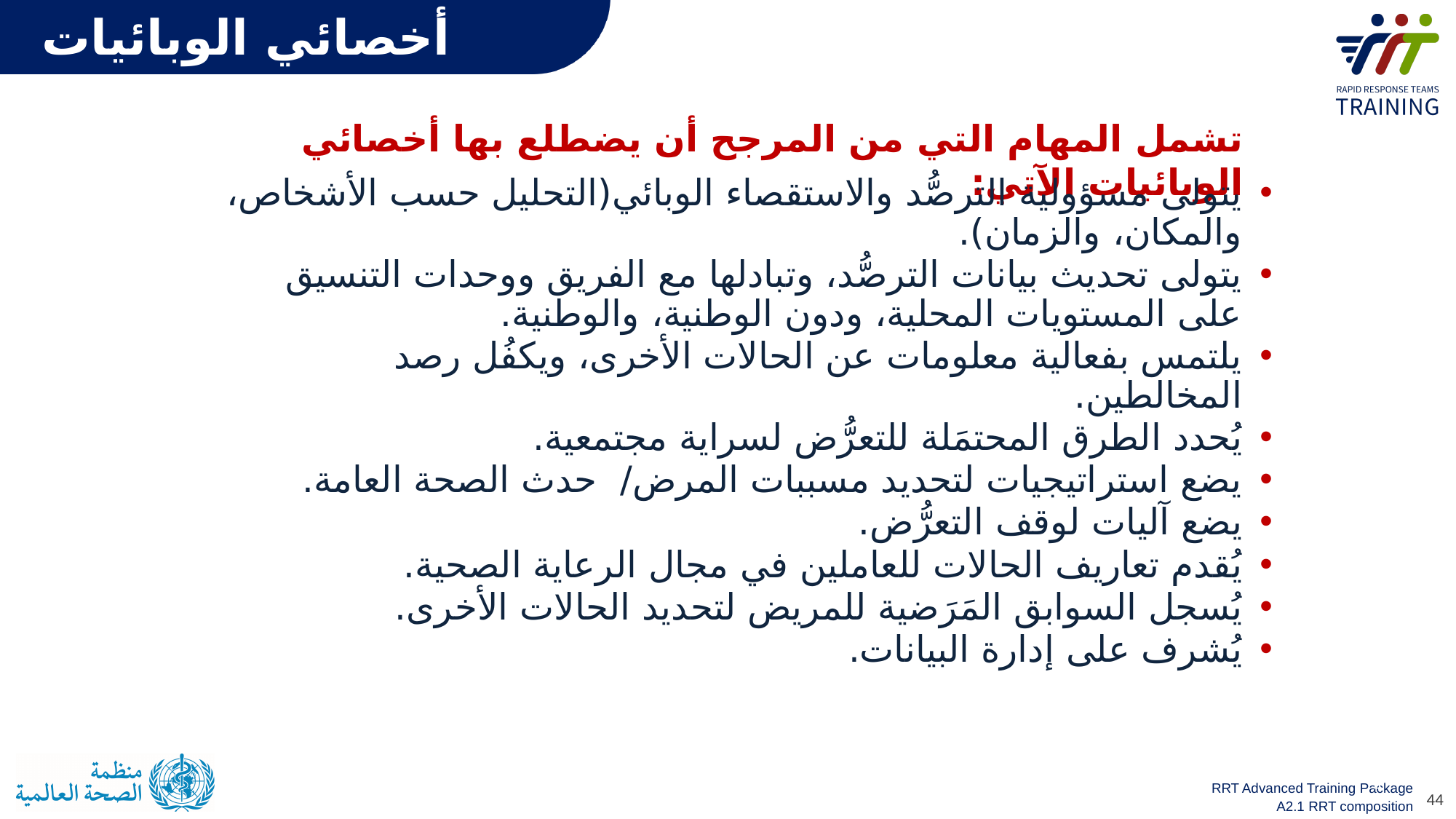

أخصائي الوبائيات
تشمل المهام التي من المرجح أن يضطلع بها أخصائي الوبائيات الآتي:
يتولى مسؤولية الترصُّد والاستقصاء الوبائي(التحليل حسب الأشخاص، والمكان، والزمان).
يتولى تحديث بيانات الترصُّد، وتبادلها مع الفريق ووحدات التنسيق على المستويات المحلية، ودون الوطنية، والوطنية.
يلتمس بفعالية معلومات عن الحالات الأخرى، ويكفُل رصد المخالطين.
يُحدد الطرق المحتمَلة للتعرُّض لسراية مجتمعية.
يضع استراتيجيات لتحديد مسببات المرض/  حدث الصحة العامة.
يضع آليات لوقف التعرُّض.
يُقدم تعاريف الحالات للعاملين في مجال الرعاية الصحية.
يُسجل السوابق المَرَضية للمريض لتحديد الحالات الأخرى.
يُشرف على إدارة البيانات.
44